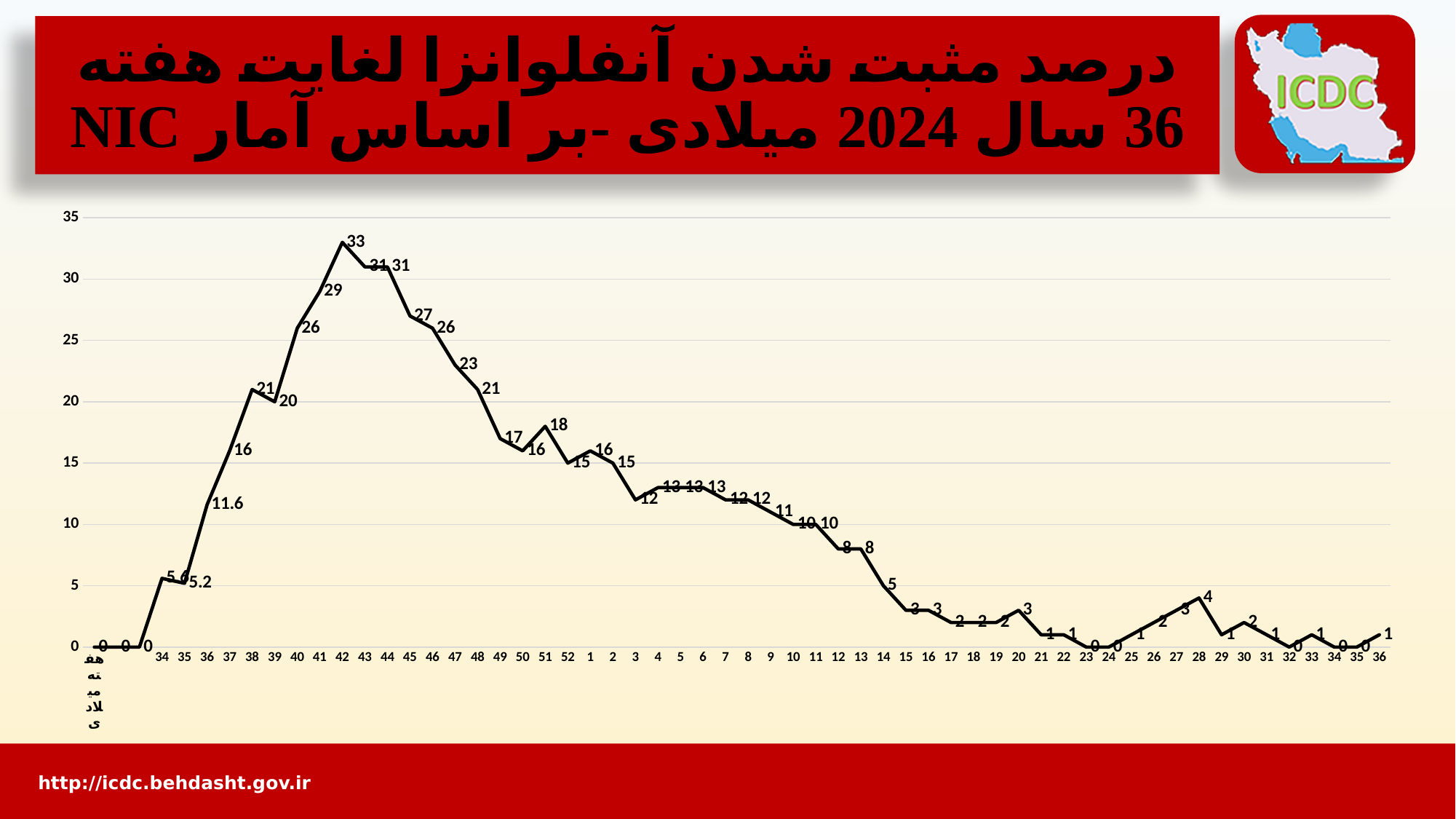

# درصد مثبت شدن آنفلوانزا لغایت هفته 36 سال 2024 میلادی -بر اساس آمار NIC

### Chart

| Category |  |
|---|---|
| هفته میلادی | 0.0 |
|  | None |
|  | None |
| 34 | 5.6 |
| 35 | 5.2 |
| 36 | 11.6 |
| 37 | 16.0 |
| 38 | 21.0 |
| 39 | 20.0 |
| 40 | 26.0 |
| 41 | 29.0 |
| 42 | 33.0 |
| 43 | 31.0 |
| 44 | 31.0 |
| 45 | 27.0 |
| 46 | 26.0 |
| 47 | 23.0 |
| 48 | 21.0 |
| 49 | 17.0 |
| 50 | 16.0 |
| 51 | 18.0 |
| 52 | 15.0 |
| 1 | 16.0 |
| 2 | 15.0 |
| 3 | 12.0 |
| 4 | 13.0 |
| 5 | 13.0 |
| 6 | 13.0 |
| 7 | 12.0 |
| 8 | 12.0 |
| 9 | 11.0 |
| 10 | 10.0 |
| 11 | 10.0 |
| 12 | 8.0 |
| 13 | 8.0 |
| 14 | 5.0 |
| 15 | 3.0 |
| 16 | 3.0 |
| 17 | 2.0 |
| 18 | 2.0 |
| 19 | 2.0 |
| 20 | 3.0 |
| 21 | 1.0 |
| 22 | 1.0 |
| 23 | 0.0 |
| 24 | 0.0 |
| 25 | 1.0 |
| 26 | 2.0 |
| 27 | 3.0 |
| 28 | 4.0 |
| 29 | 1.0 |
| 30 | 2.0 |
| 31 | 1.0 |
| 32 | 0.0 |
| 33 | 1.0 |
| 34 | 0.0 |
| 35 | 0.0 |
| 36 | 1.0 |